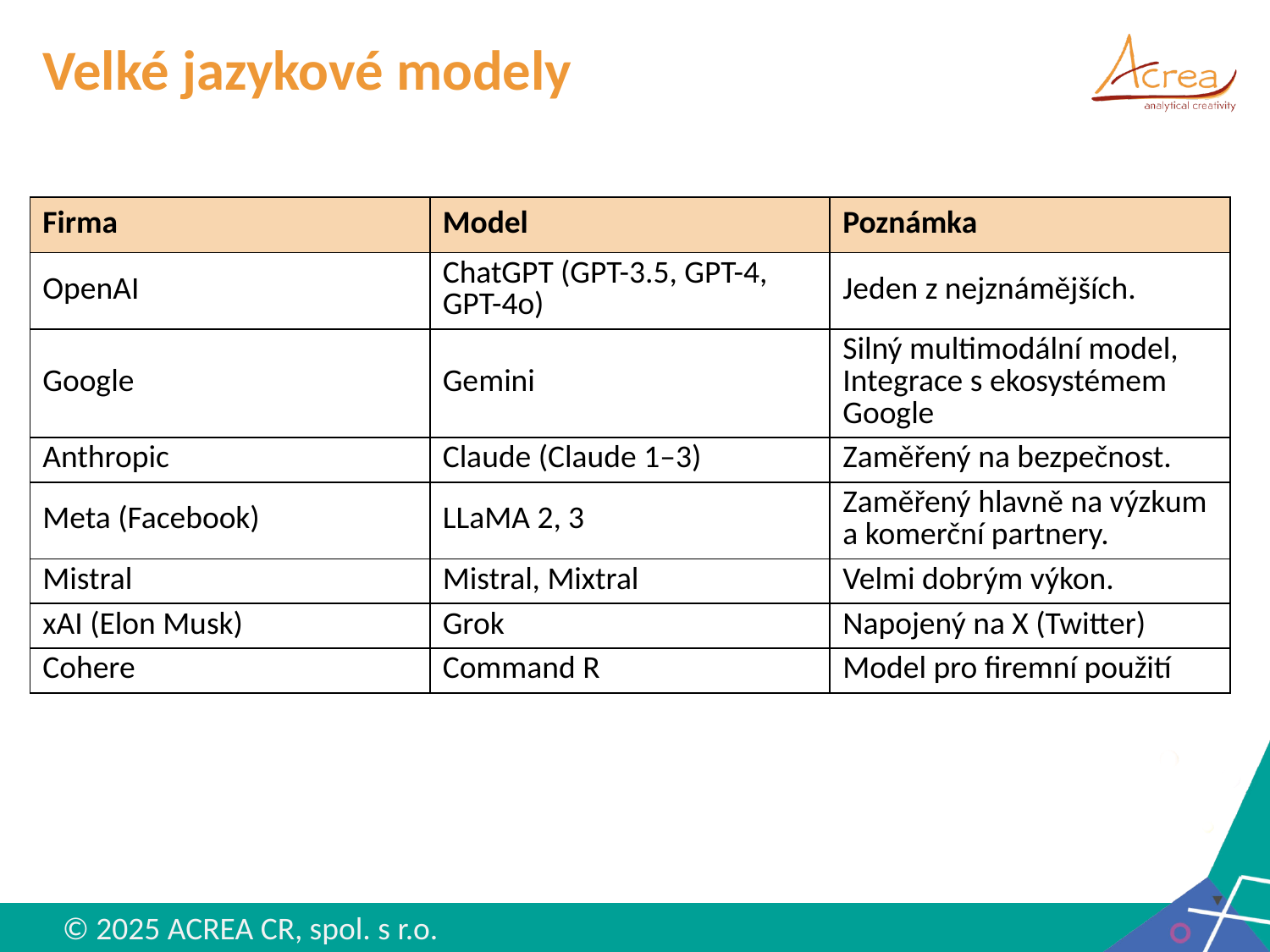

# Velké jazykové modely

| Firma | Model | Poznámka |
| --- | --- | --- |
| OpenAI | ChatGPT (GPT-3.5, GPT-4, GPT-4o) | Jeden z nejznámějších. |
| Google | Gemini | Silný multimodální model, Integrace s ekosystémem Google |
| Anthropic | Claude (Claude 1–3) | Zaměřený na bezpečnost. |
| Meta (Facebook) | LLaMA 2, 3 | Zaměřený hlavně na výzkum a komerční partnery. |
| Mistral | Mistral, Mixtral | Velmi dobrým výkon. |
| xAI (Elon Musk) | Grok | Napojený na X (Twitter) |
| Cohere | Command R | Model pro firemní použití |